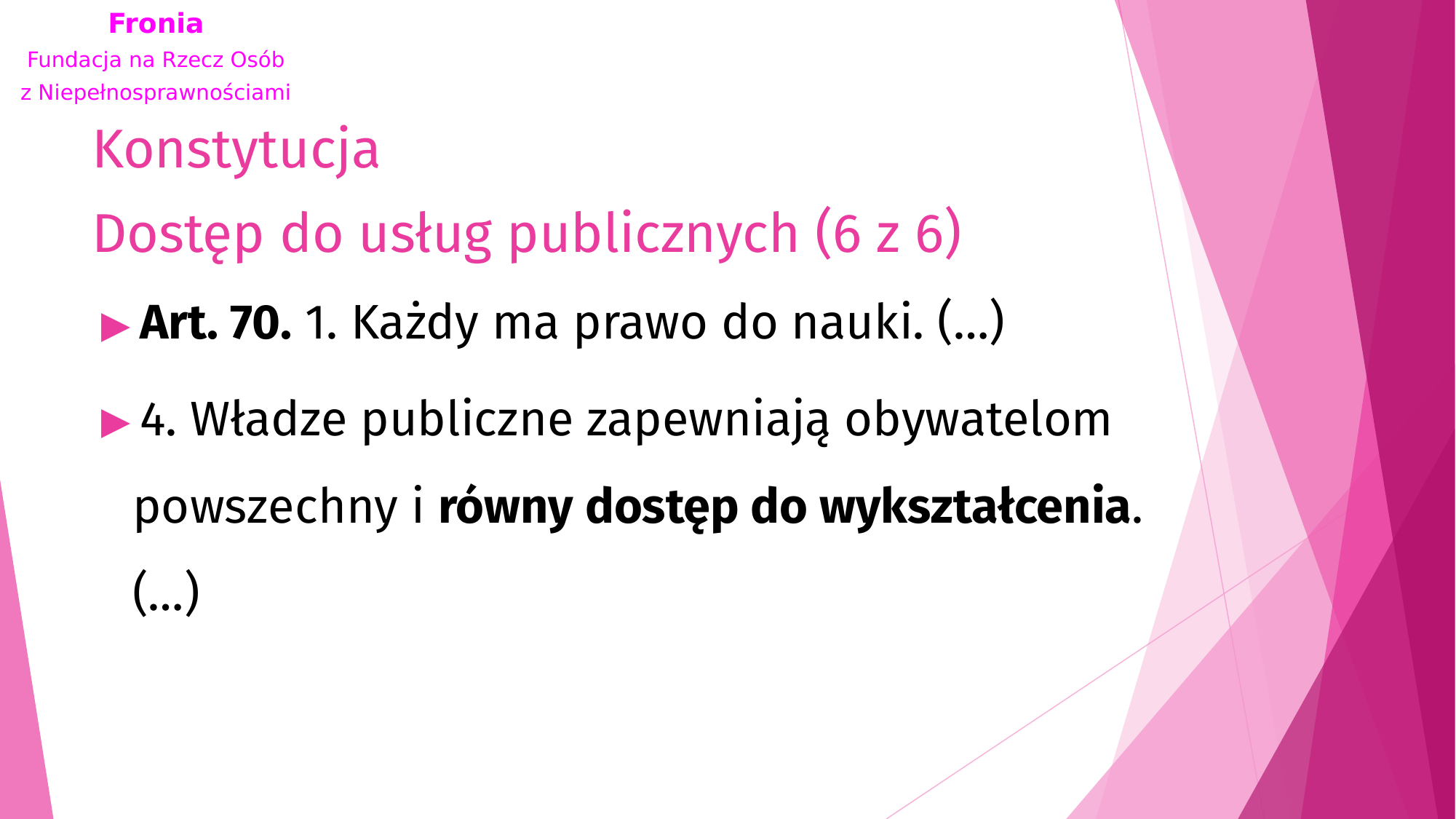

# Konstytucja Dostęp do usług publicznych (6 z 6)
Art. 70. 1. Każdy ma prawo do nauki. (…)
4. Władze publiczne zapewniają obywatelom powszechny i równy dostęp do wykształcenia. (…)